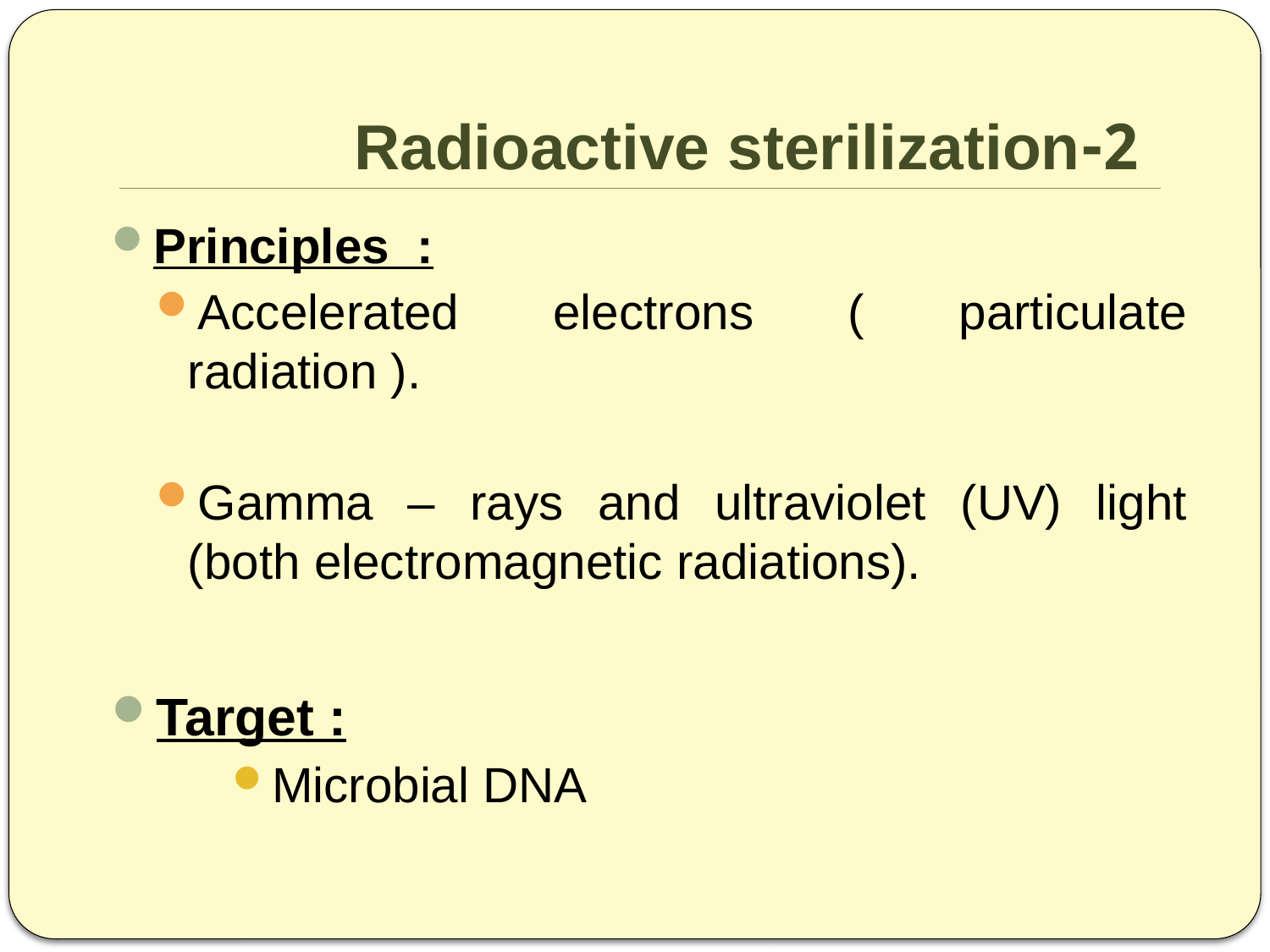

# 2-Radioactive sterilization
Principles  :
Accelerated electrons ( particulate radiation ).

Gamma – rays and ultraviolet (UV) light (both electromagnetic radiations).

Target :
Microbial DNA